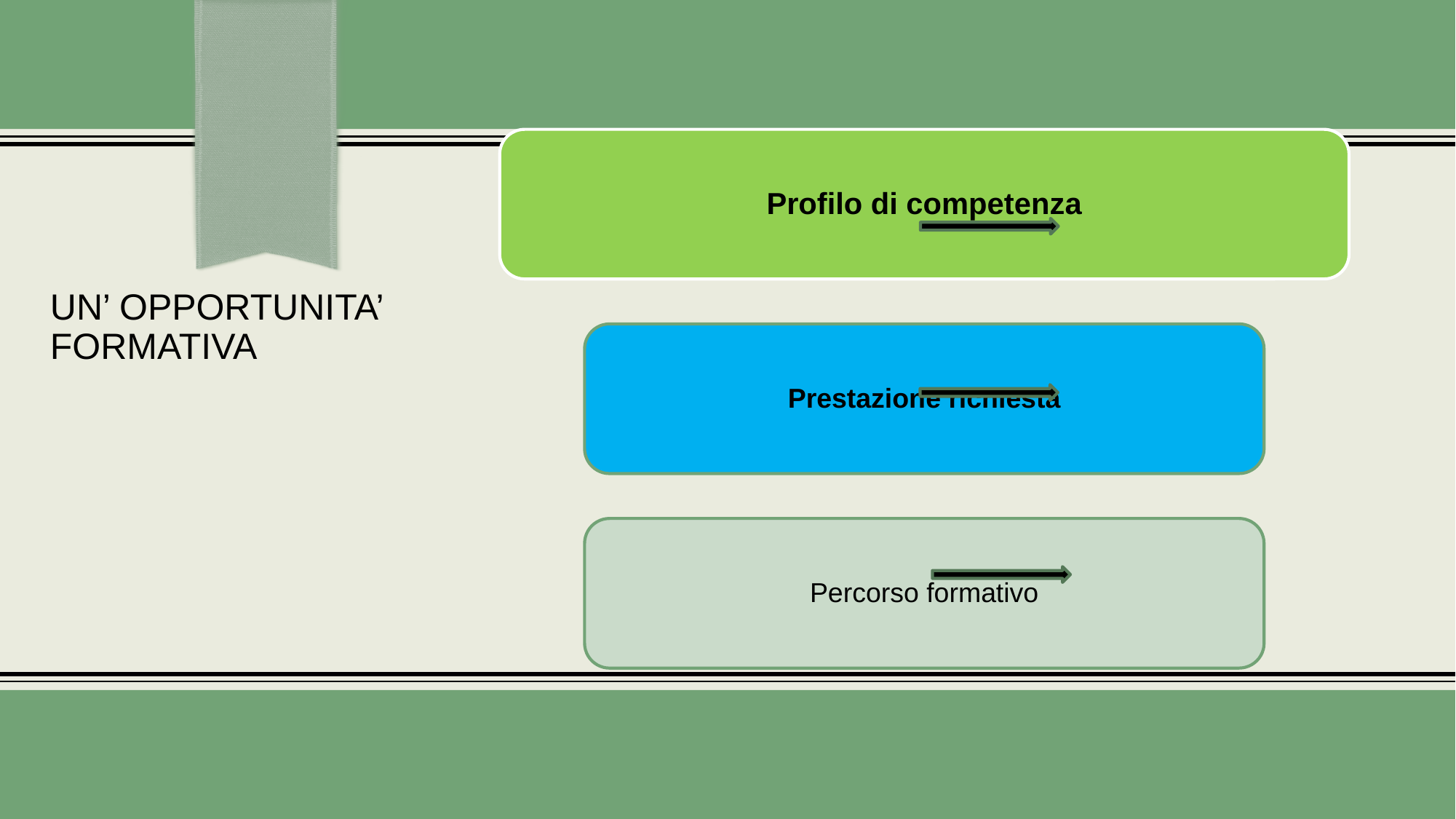

Percorso formativo
Profilo di competenza
Prestazione richiesta

# UN’ OPPORTUNITA’ FORMATIVA